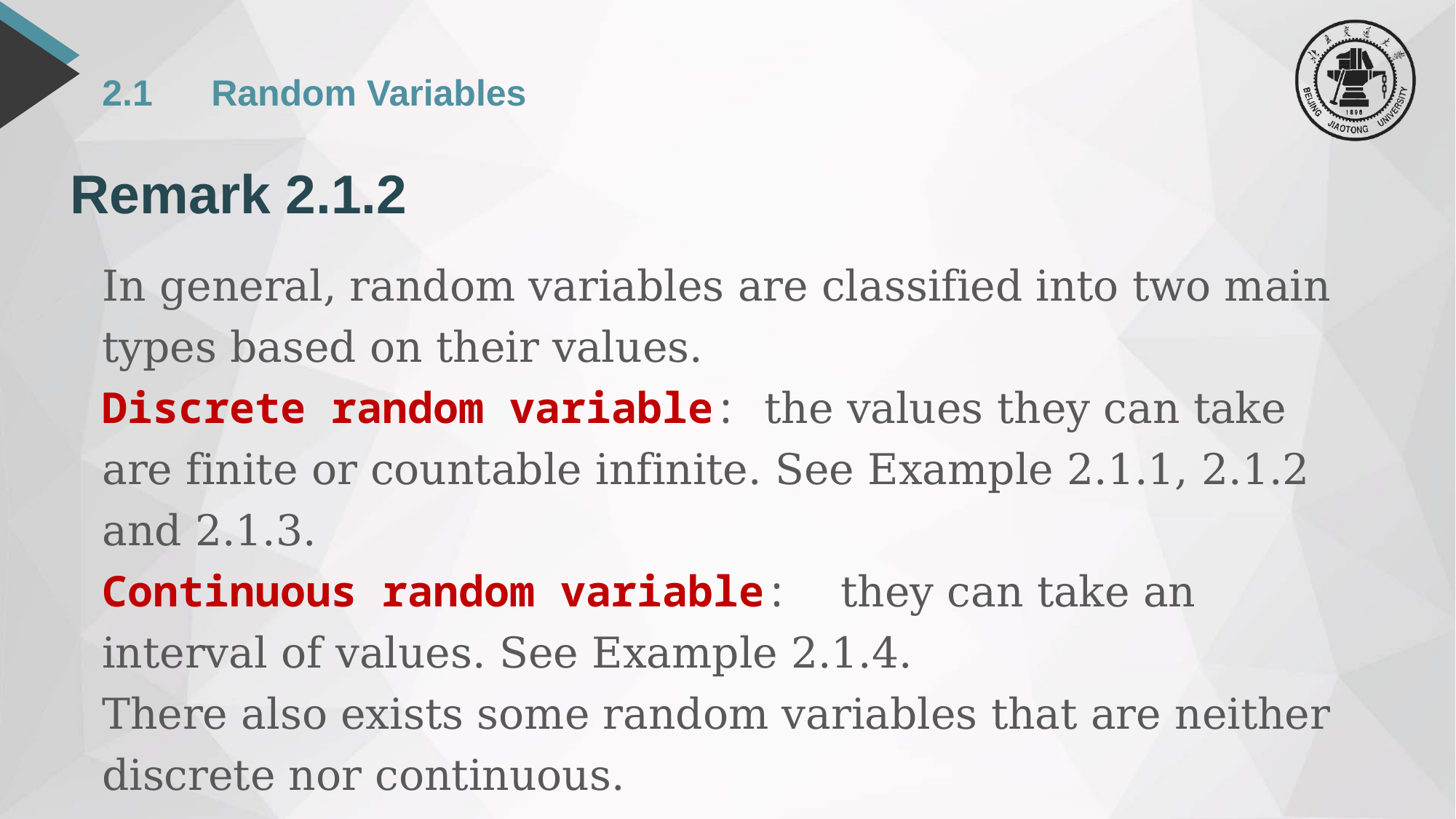

# 2.1	Random Variables
Remark 2.1.2
In general, random variables are classified into two main types based on their values.
Discrete random variable: the values they can take are finite or countable infinite. See Example 2.1.1, 2.1.2 and 2.1.3.
Continuous random variable:  they can take an interval of values. See Example 2.1.4.
There also exists some random variables that are neither discrete nor continuous.